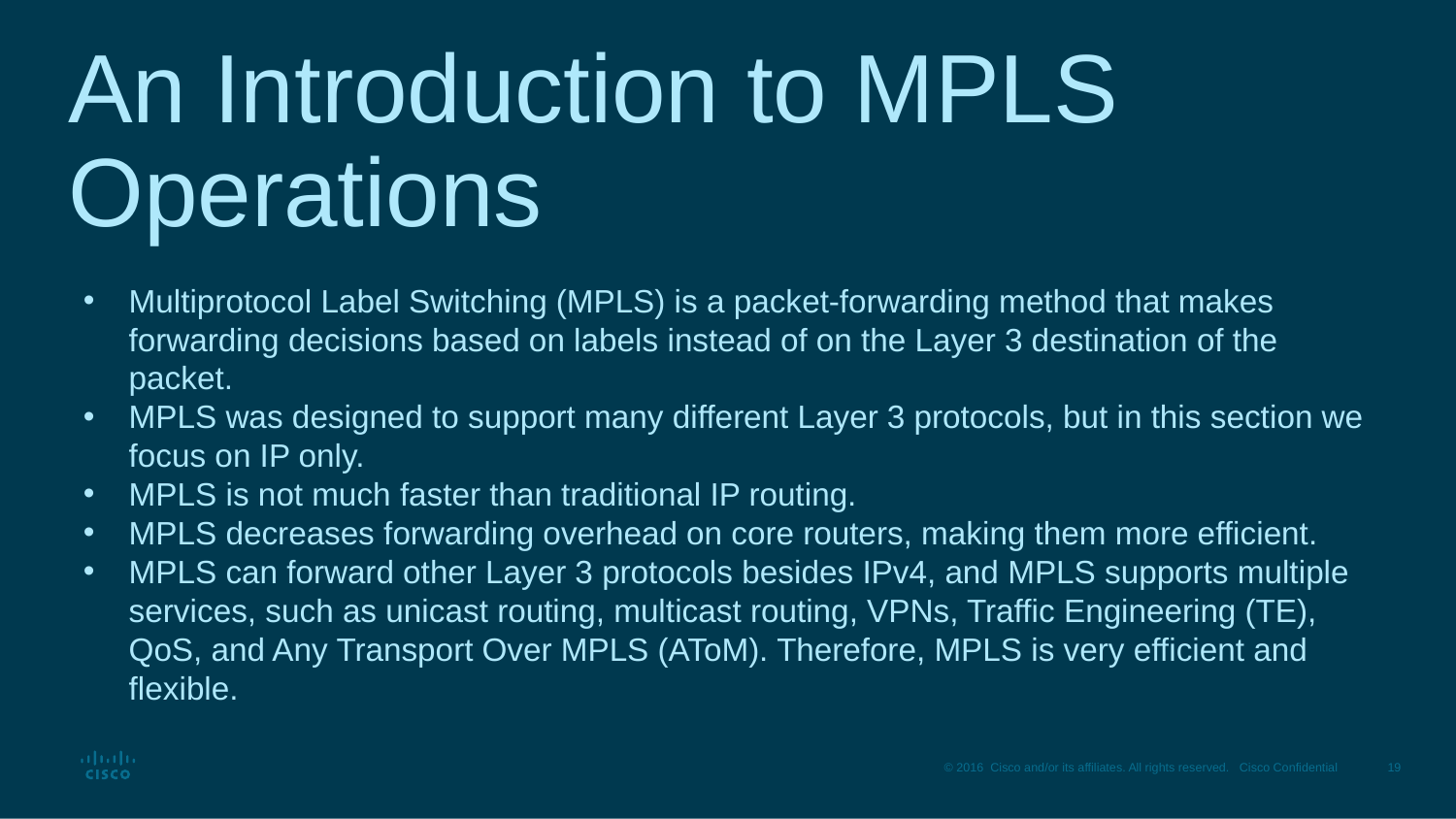

# An Introduction to MPLS Operations
Multiprotocol Label Switching (MPLS) is a packet-forwarding method that makes forwarding decisions based on labels instead of on the Layer 3 destination of the packet.
MPLS was designed to support many different Layer 3 protocols, but in this section we focus on IP only.
MPLS is not much faster than traditional IP routing.
MPLS decreases forwarding overhead on core routers, making them more efficient.
MPLS can forward other Layer 3 protocols besides IPv4, and MPLS supports multiple services, such as unicast routing, multicast routing, VPNs, Traffic Engineering (TE), QoS, and Any Transport Over MPLS (AToM). Therefore, MPLS is very efficient and flexible.